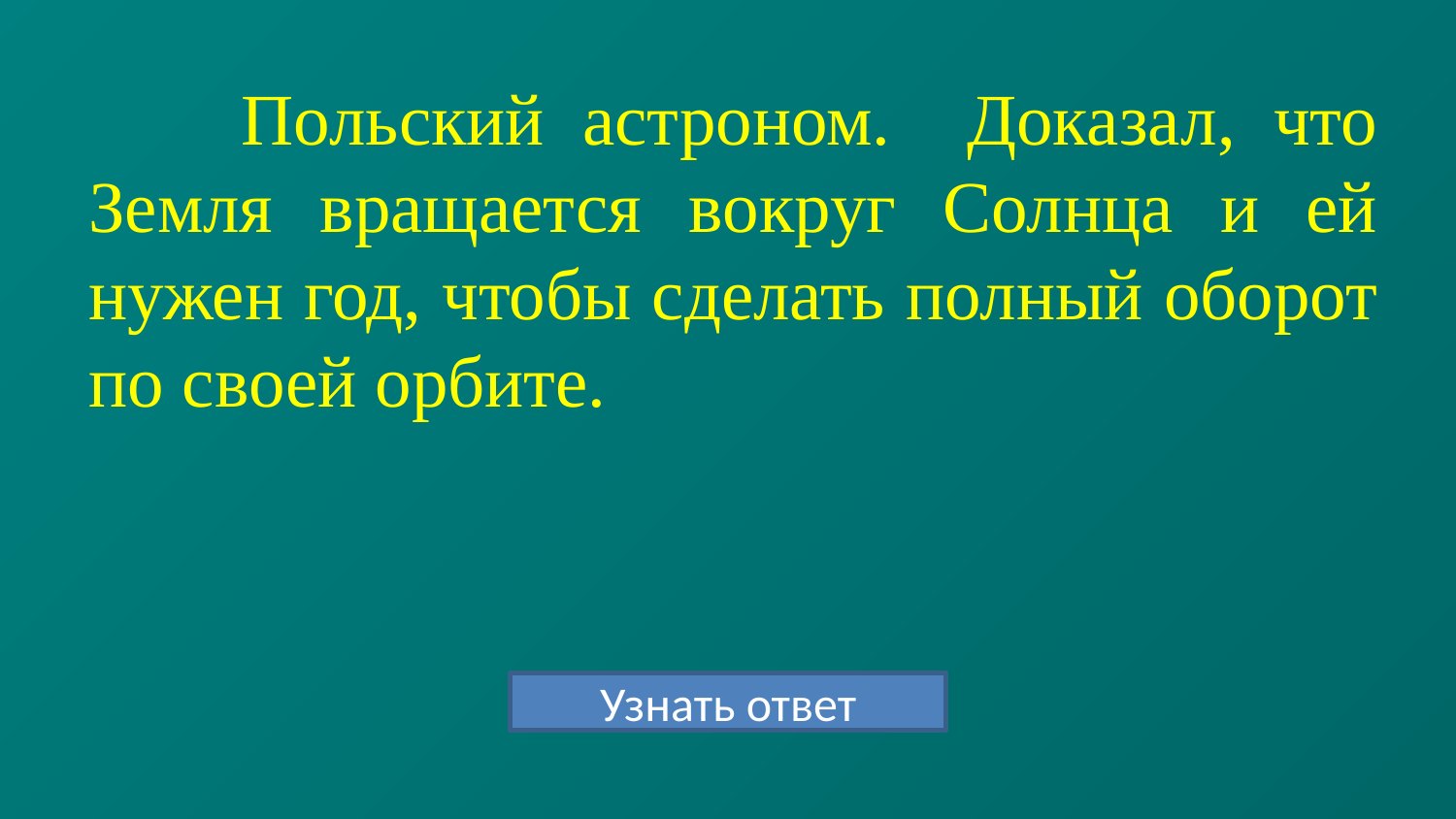

Польский астроном.  Доказал, что Земля вращается вокруг Солнца и ей нужен год, чтобы сделать полный оборот по своей орбите.